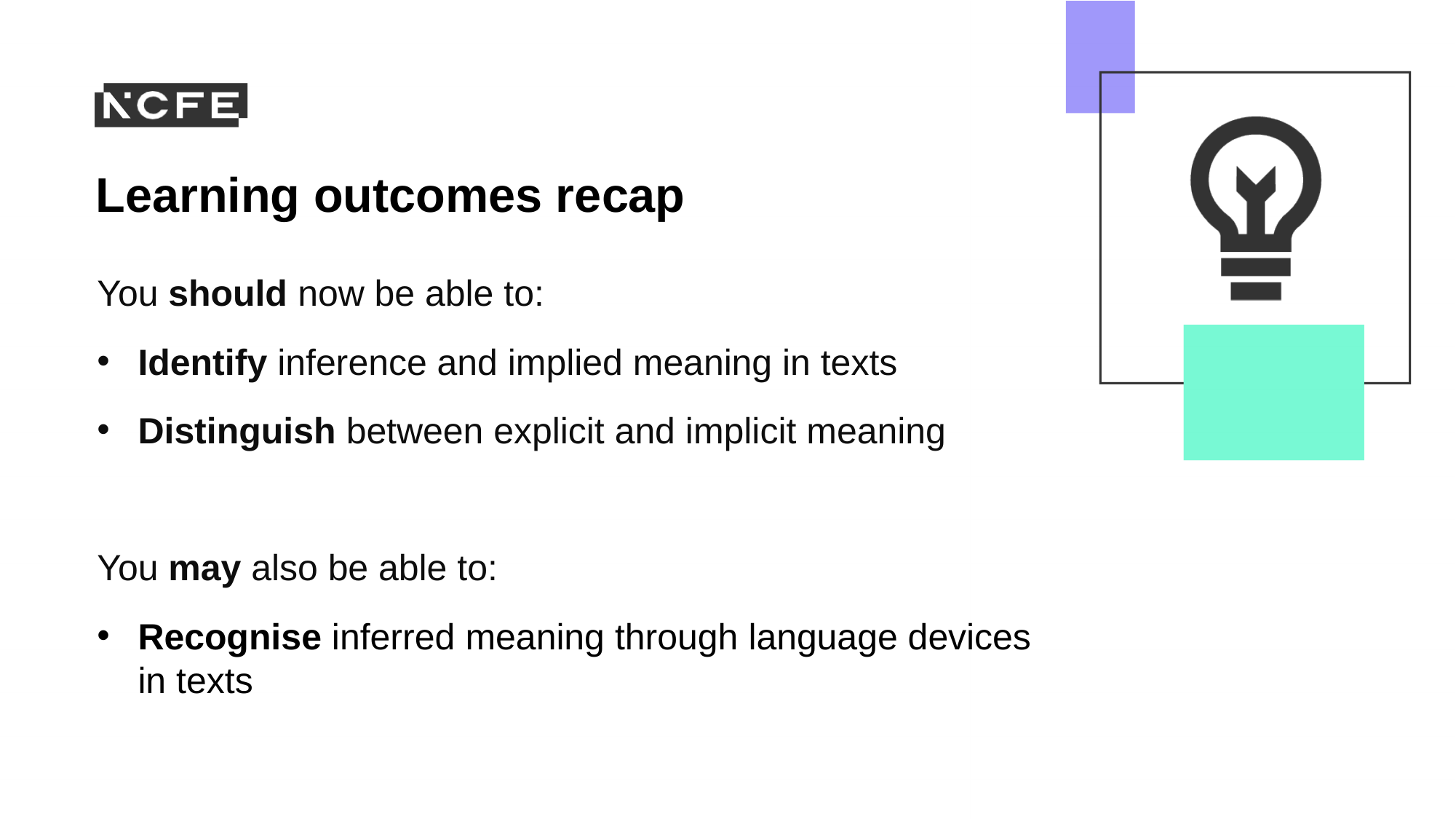

You should now be able to:
Identify inference and implied meaning in texts
Distinguish between explicit and implicit meaning

You may also be able to:
Recognise inferred meaning through language devices in texts